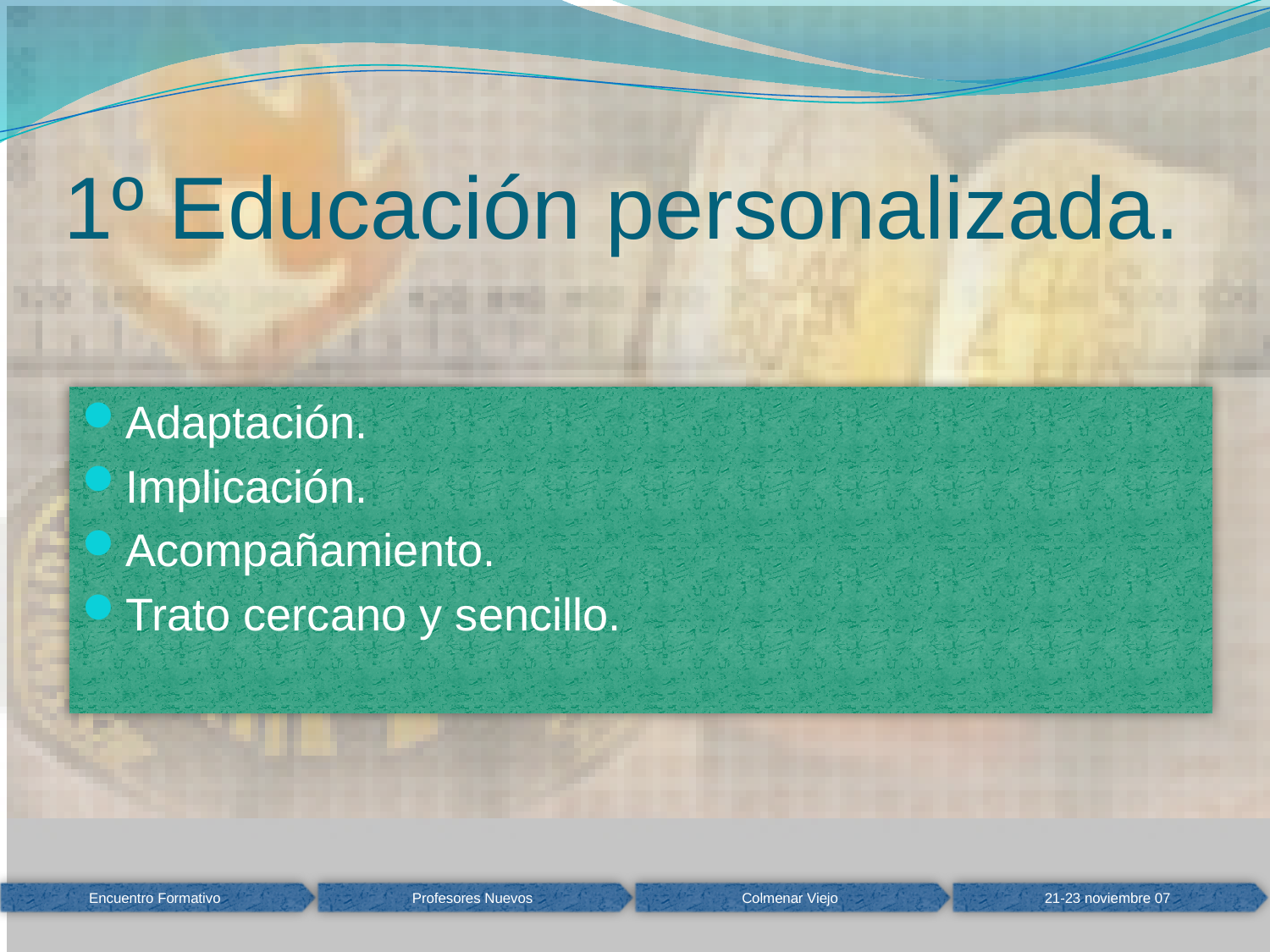

# 1º Educación personalizada.
Adaptación.
Implicación.
Acompañamiento.
Trato cercano y sencillo.
21-23 noviembre 07
Encuentro Formativo
Profesores Nuevos
Colmenar Viejo